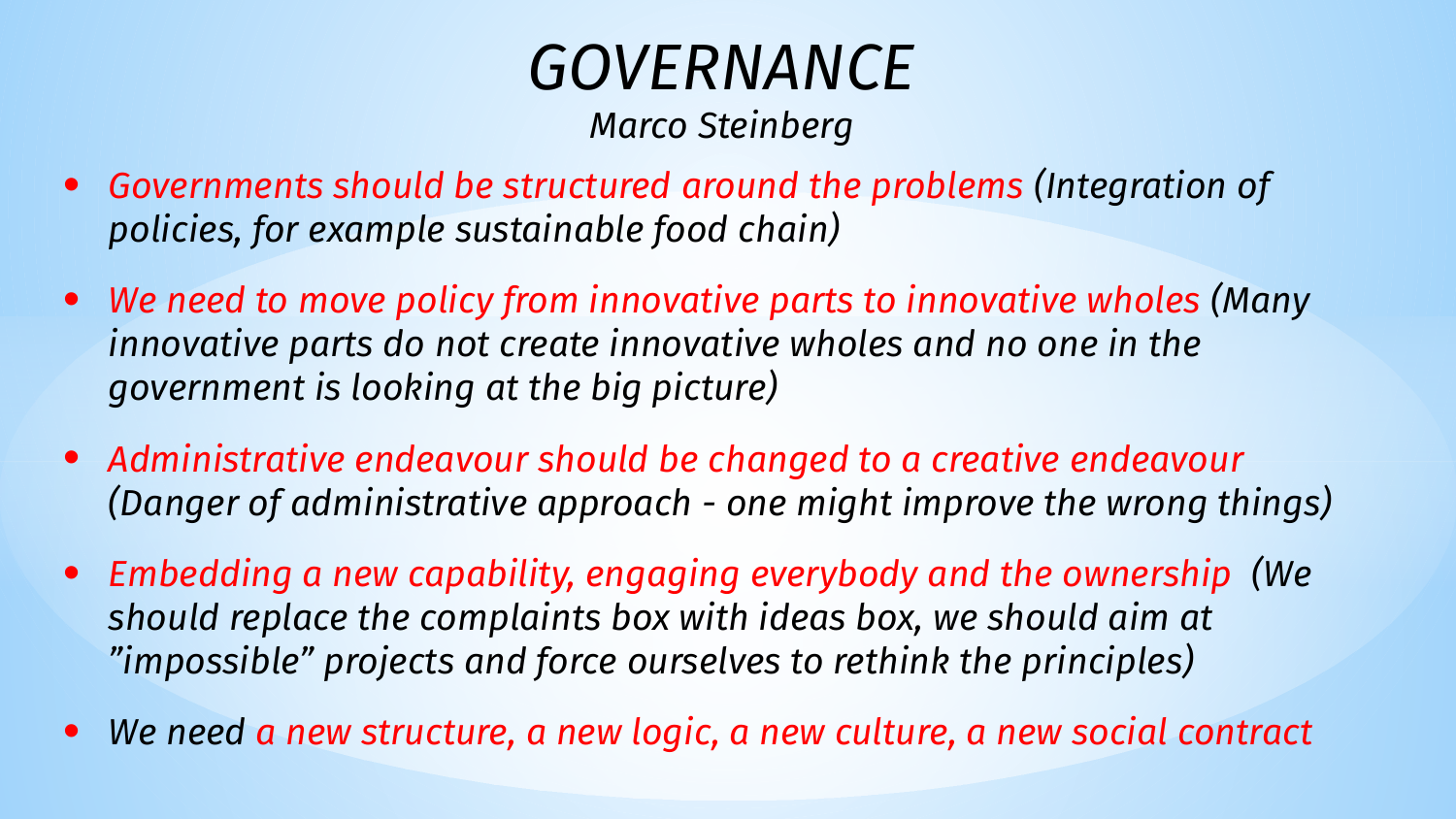

GOVERNANCE
Marco Steinberg
Governments should be structured around the problems (Integration of policies, for example sustainable food chain)
We need to move policy from innovative parts to innovative wholes (Many innovative parts do not create innovative wholes and no one in the government is looking at the big picture)
Administrative endeavour should be changed to a creative endeavour (Danger of administrative approach - one might improve the wrong things)
Embedding a new capability, engaging everybody and the ownership  (We should replace the complaints box with ideas box, we should aim at ”impossible” projects and force ourselves to rethink the principles)
We need a new structure, a new logic, a new culture, a new social contract